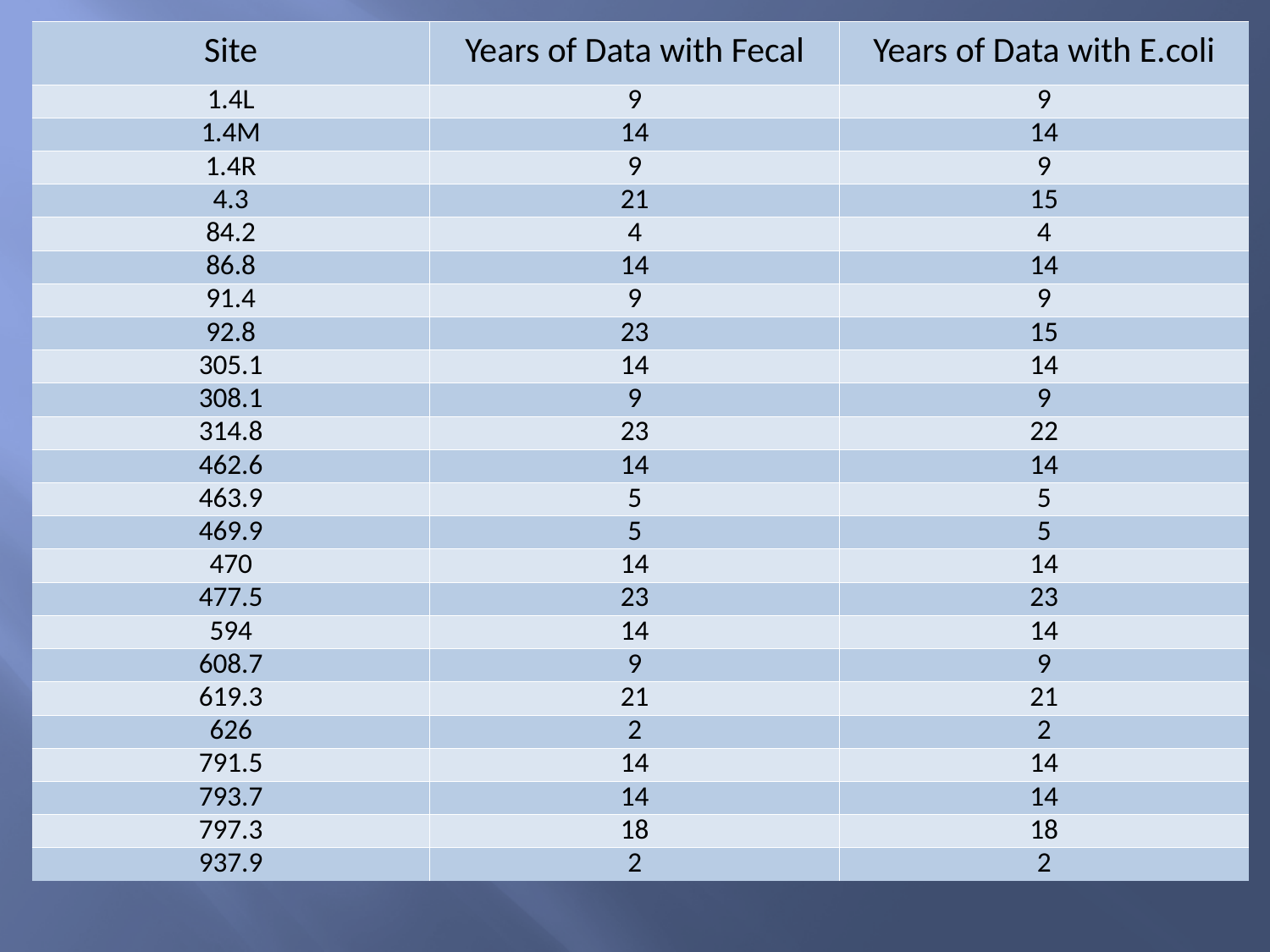

| Site | Years of Data with Fecal | Years of Data with E.coli |
| --- | --- | --- |
| 1.4L | 9 | 9 |
| 1.4M | 14 | 14 |
| 1.4R | 9 | 9 |
| 4.3 | 21 | 15 |
| 84.2 | 4 | 4 |
| 86.8 | 14 | 14 |
| 91.4 | 9 | 9 |
| 92.8 | 23 | 15 |
| 305.1 | 14 | 14 |
| 308.1 | 9 | 9 |
| 314.8 | 23 | 22 |
| 462.6 | 14 | 14 |
| 463.9 | 5 | 5 |
| 469.9 | 5 | 5 |
| 470 | 14 | 14 |
| 477.5 | 23 | 23 |
| 594 | 14 | 14 |
| 608.7 | 9 | 9 |
| 619.3 | 21 | 21 |
| 626 | 2 | 2 |
| 791.5 | 14 | 14 |
| 793.7 | 14 | 14 |
| 797.3 | 18 | 18 |
| 937.9 | 2 | 2 |